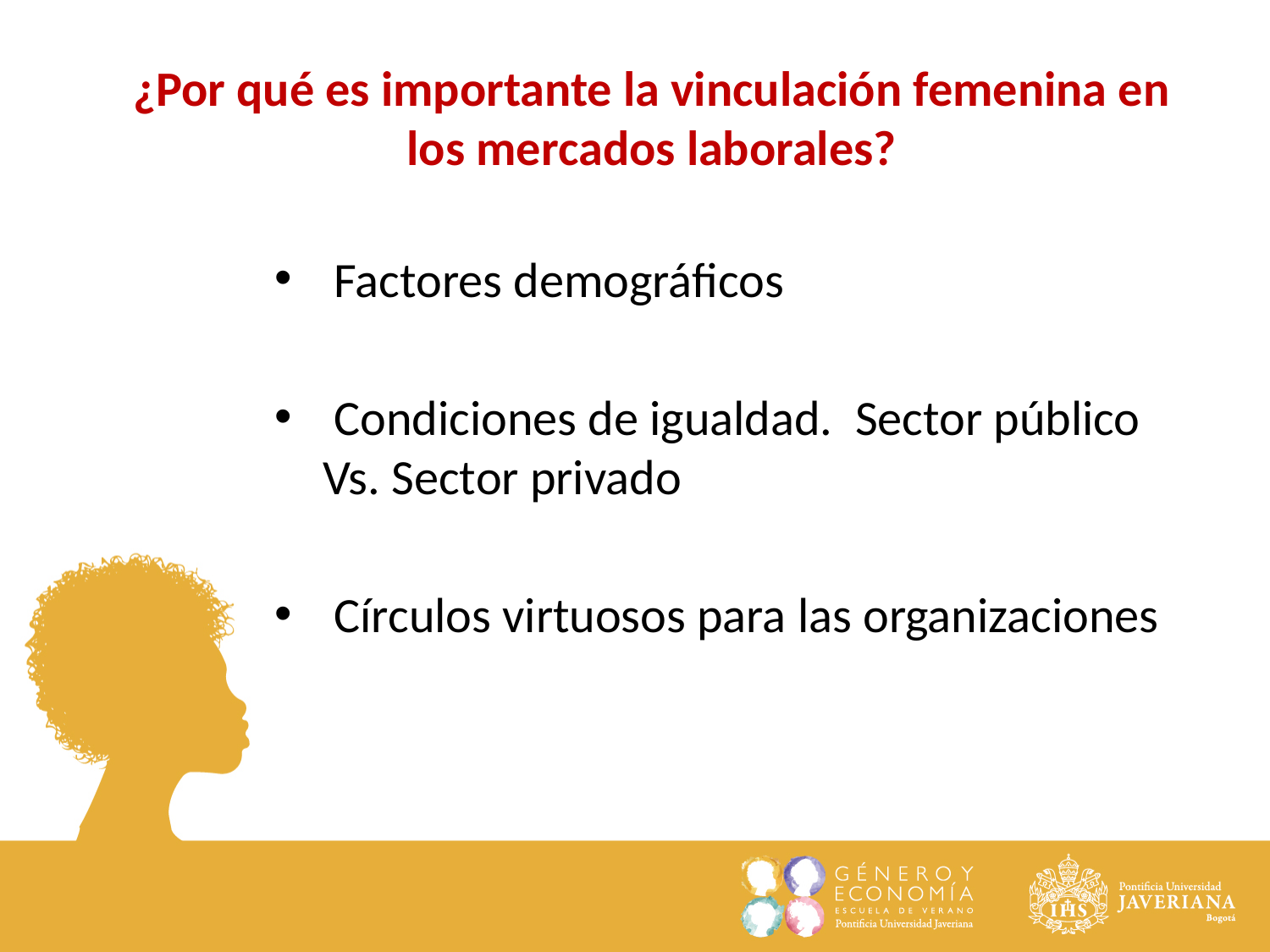

¿Por qué es importante la vinculación femenina en los mercados laborales?
 Factores demográficos

 Condiciones de igualdad.  Sector público Vs. Sector privado

 Círculos virtuosos para las organizaciones